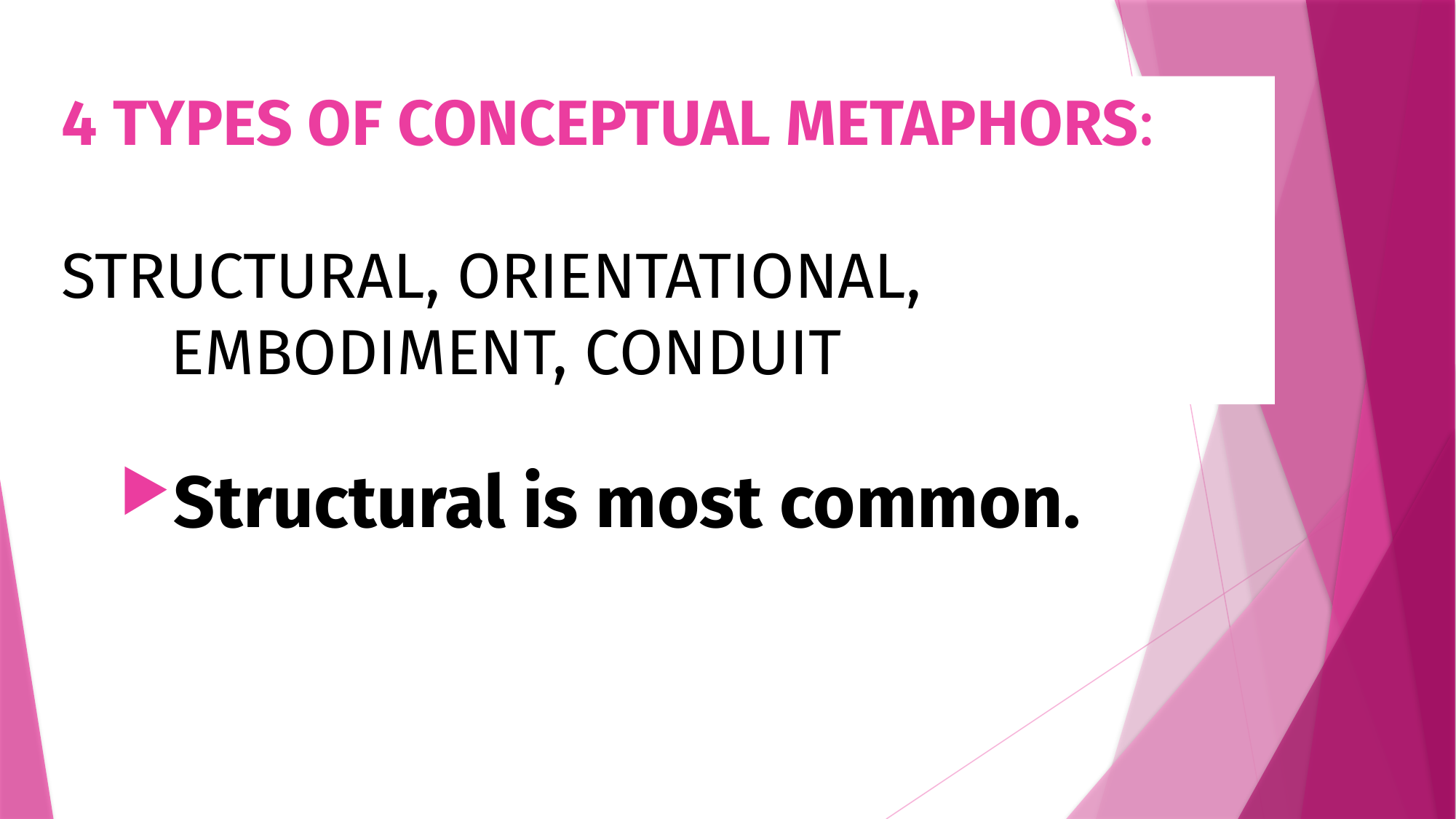

# 4 TYPES OF CONCEPTUAL METAPHORS: STRUCTURAL, ORIENTATIONAL, EMBODIMENT, CONDUIT
Structural is most common.